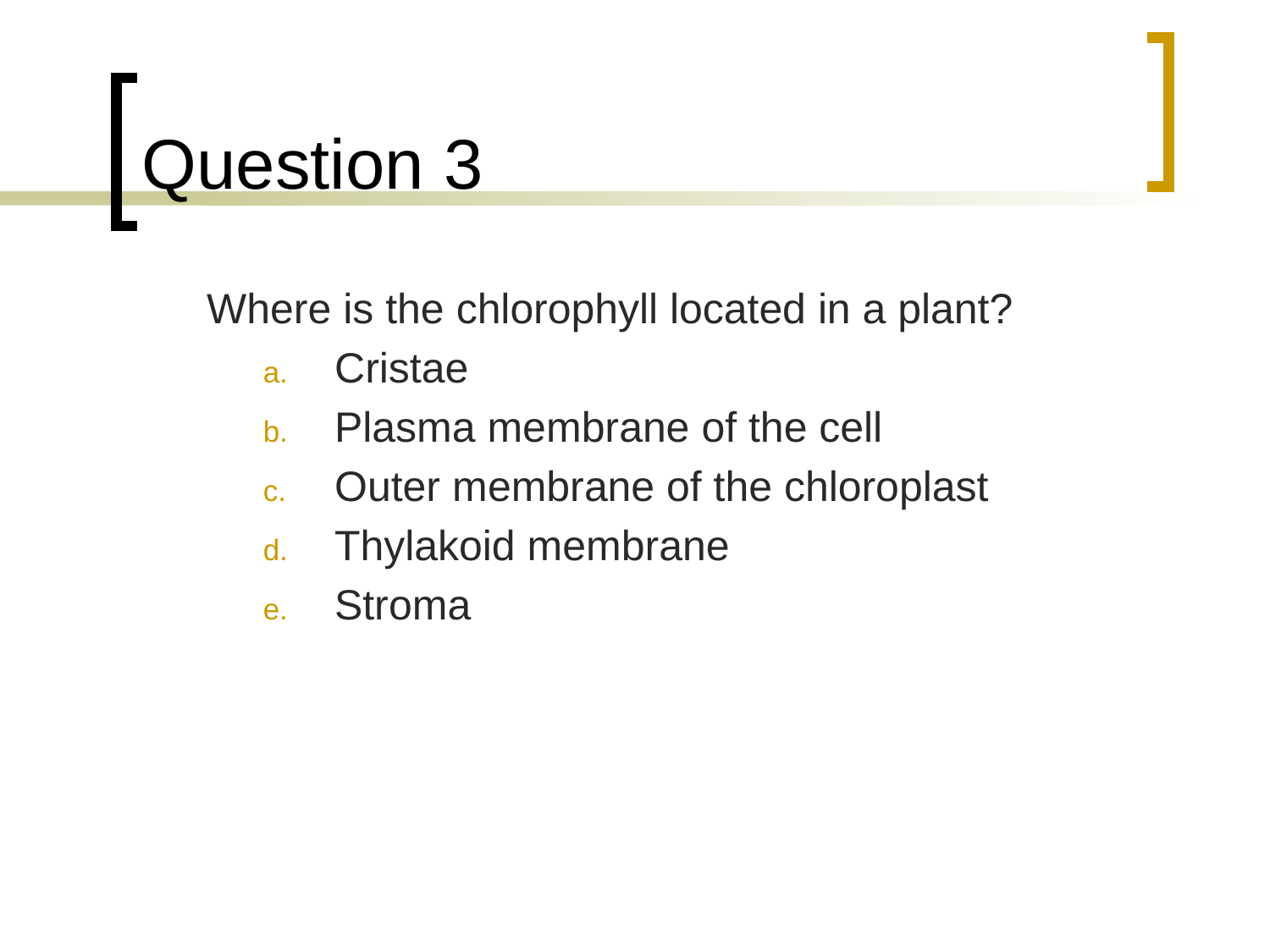

# Question 3
	Where is the chlorophyll located in a plant?
Cristae
Plasma membrane of the cell
Outer membrane of the chloroplast
Thylakoid membrane
Stroma